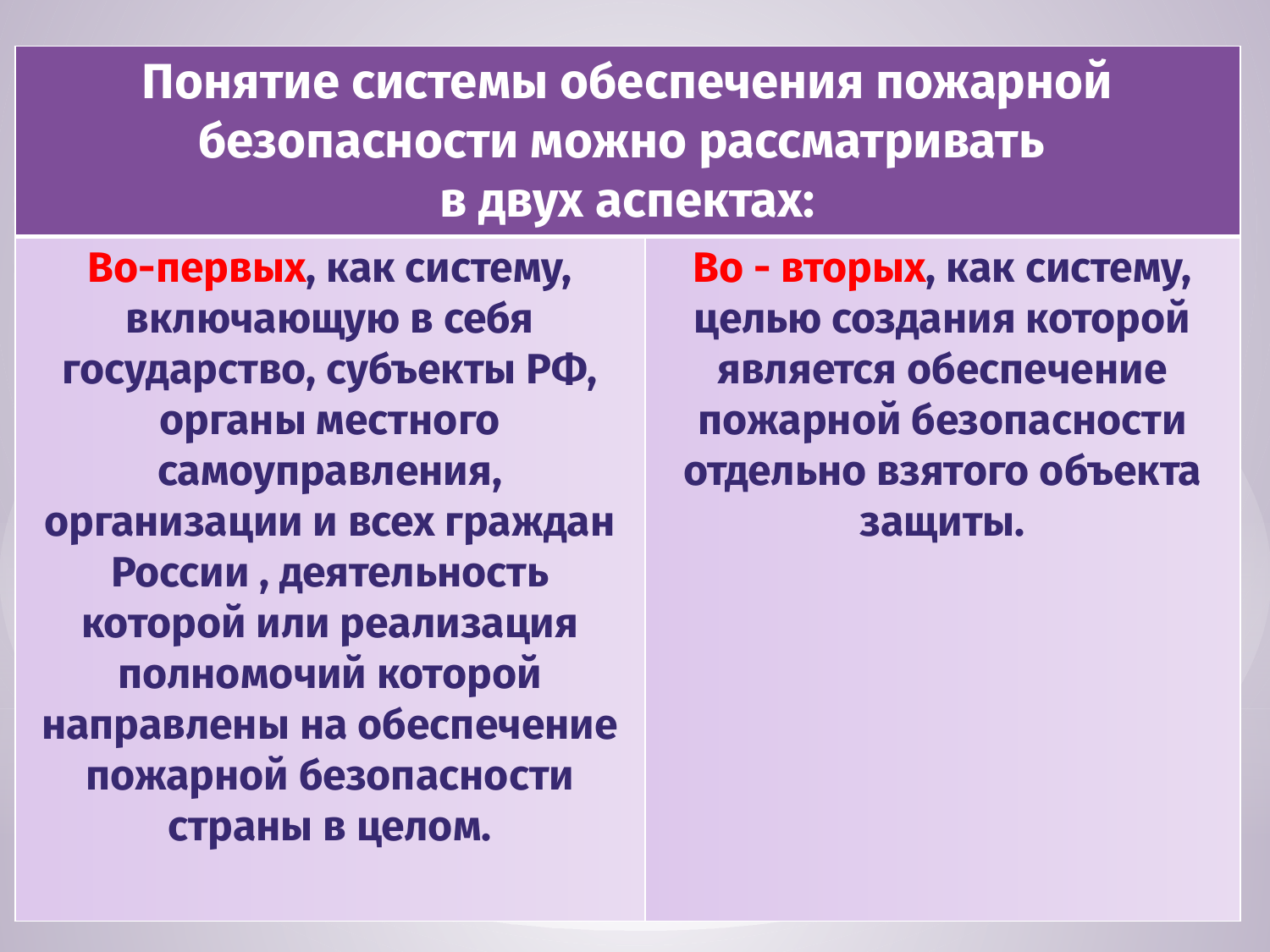

| Понятие системы обеспечения пожарной безопасности можно рассматривать в двух аспектах: |  |
| --- | --- |
| Во-первых, как систему, включающую в себя государство, субъекты РФ, органы местного самоуправления, организации и всех граждан России , деятельность которой или реализация полномочий которой направлены на обеспечение пожарной безопасности страны в целом. | Во - вторых, как систему, целью создания которой является обеспечение пожарной безопасности отдельно взятого объекта защиты. |